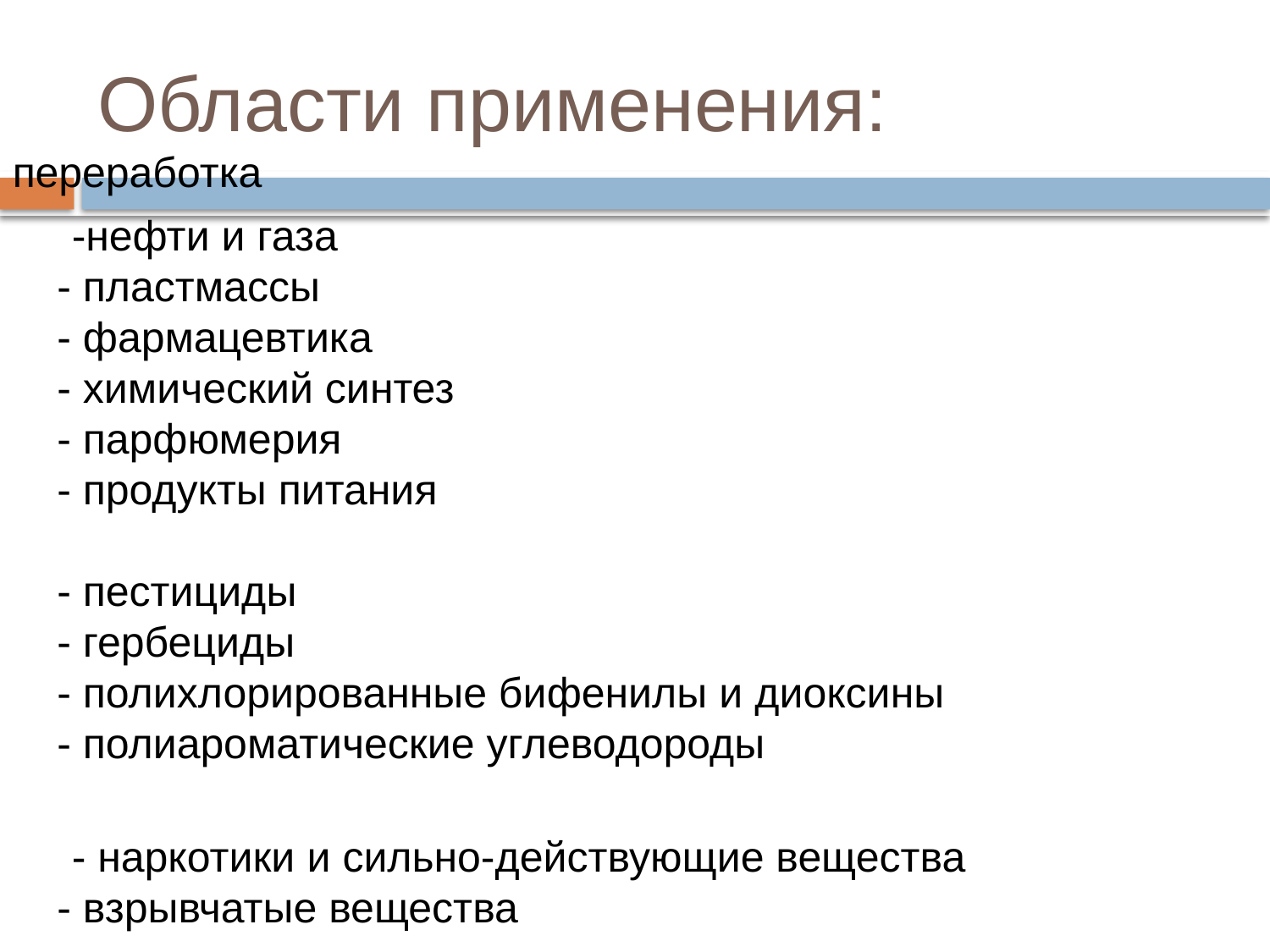

# Области применения:
переработка
     -нефти и газа
- пластмассы
- фармацевтика
- химический синтез
- парфюмерия
- продукты питания
- пестициды
- гербециды
- полихлорированные бифенилы и диоксины
- полиароматические углеводороды
     - наркотики и сильно-действующие вещества
- взрывчатые вещества